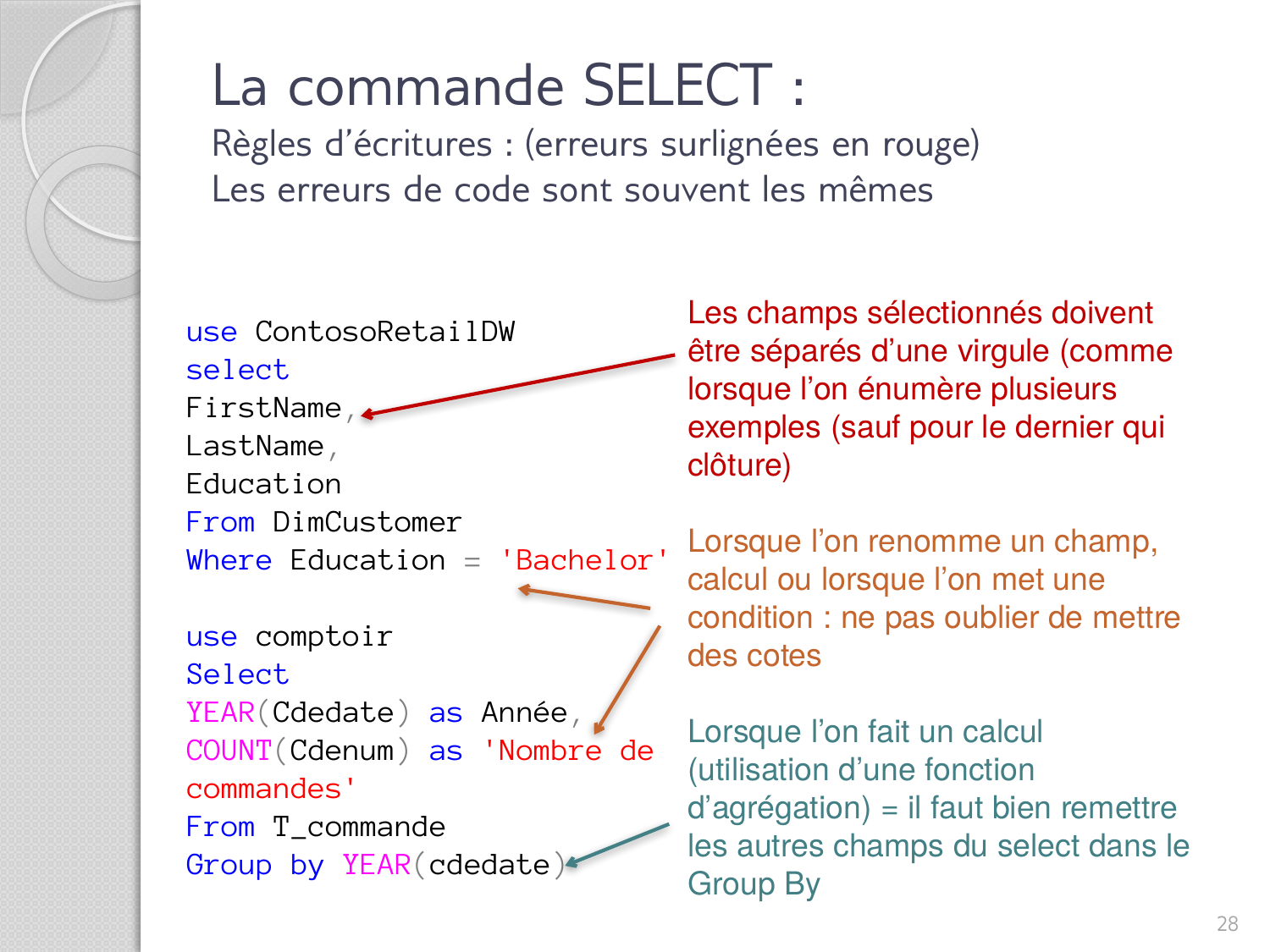

# La commande SELECT : Règles d’écritures : (erreurs surlignées en rouge) Les erreurs de code sont souvent les mêmes
Les champs sélectionnés doivent être séparés d’une virgule (comme lorsque l’on énumère plusieurs exemples (sauf pour le dernier qui clôture)

Lorsque l’on renomme un champ, calcul ou lorsque l’on met une condition : ne pas oublier de mettre des cotes

Lorsque l’on fait un calcul
(utilisation d’une fonction d’agrégation) = il faut bien remettre les autres champs du select dans le Group By

use ContosoRetailDW
select
FirstName,
LastName,
Education
From DimCustomer
Where Education = 'Bachelor'

use comptoir
Select
YEAR(Cdedate) as Année,
COUNT(Cdenum) as 'Nombre de commandes'
From T_commande
Group by YEAR(cdedate)
28